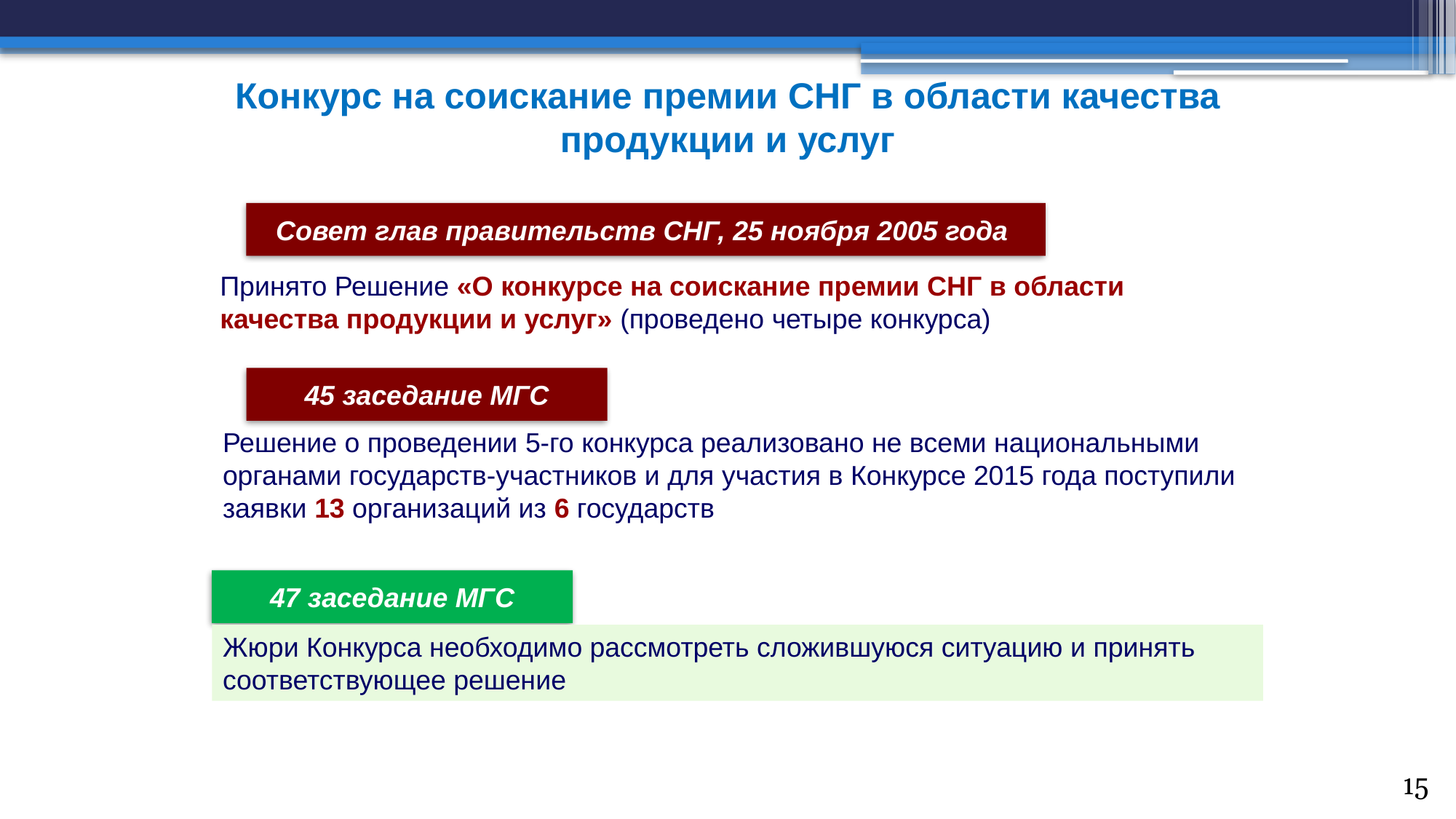

Конкурс на соискание премии СНГ в области качества продукции и услуг
Совет глав правительств СНГ, 25 ноября 2005 года
Принято Решение «О конкурсе на соискание премии СНГ в области качества продукции и услуг» (проведено четыре конкурса)
45 заседание МГС
Решение о проведении 5-го конкурса реализовано не всеми национальными органами государств-участников и для участия в Конкурсе 2015 года поступили заявки 13 организаций из 6 государств
47 заседание МГС
Жюри Конкурса необходимо рассмотреть сложившуюся ситуацию и принять соответствующее решение
15